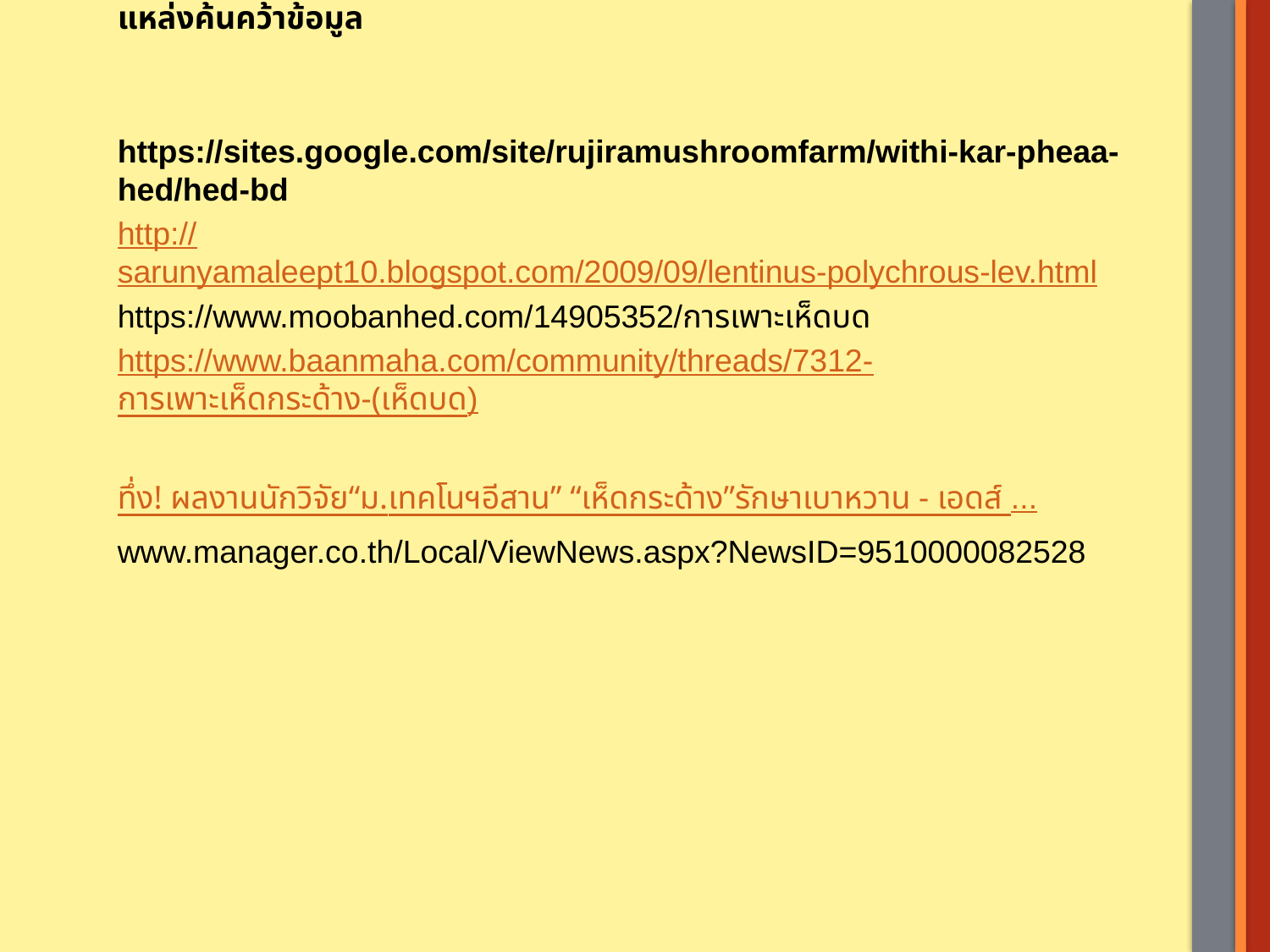

แหล่งค้นคว้าข้อมูล

https://sites.google.com/site/rujiramushroomfarm/withi-kar-pheaa-hed/hed-bd
http://sarunyamaleept10.blogspot.com/2009/09/lentinus-polychrous-lev.html
https://www.moobanhed.com/14905352/การเพาะเห็ดบด
https://www.baanmaha.com/community/threads/7312-การเพาะเห็ดกระด้าง-(เห็ดบด)

ทึ่ง! ผลงานนักวิจัย“ม.เทคโนฯอีสาน” “เห็ดกระด้าง”รักษาเบาหวาน - เอดส์ ...
www.manager.co.th/Local/ViewNews.aspx?NewsID=9510000082528